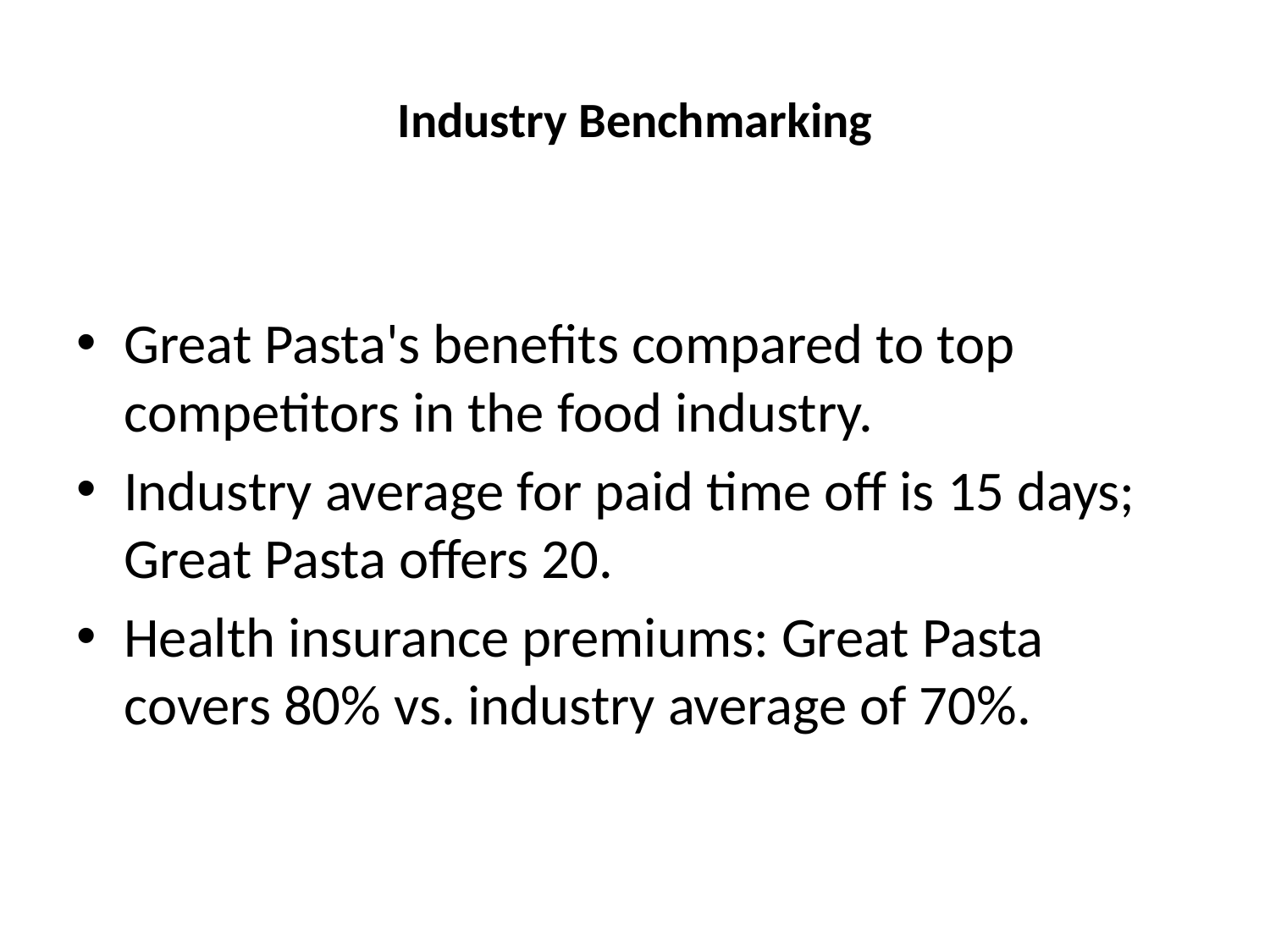

# Industry Benchmarking

Great Pasta's benefits compared to top competitors in the food industry.
Industry average for paid time off is 15 days; Great Pasta offers 20.
Health insurance premiums: Great Pasta covers 80% vs. industry average of 70%.